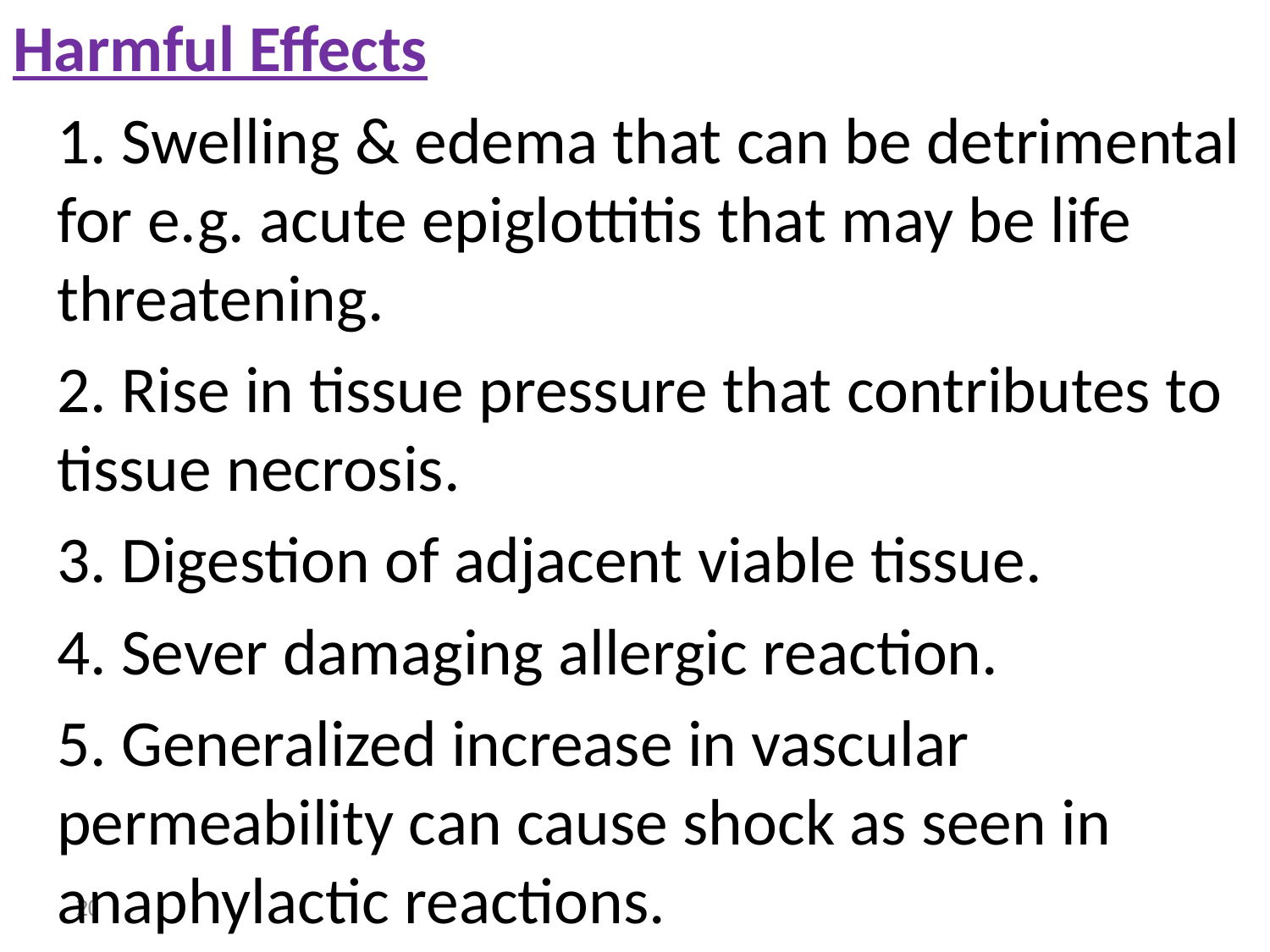

Harmful Effects
	1. Swelling & edema that can be detrimental for e.g. acute epiglottitis that may be life 	threatening.
	2. Rise in tissue pressure that contributes to tissue necrosis.
	3. Digestion of adjacent viable tissue.
	4. Sever damaging allergic reaction.
	5. Generalized increase in vascular permeability can cause shock as seen in anaphylactic reactions.

20